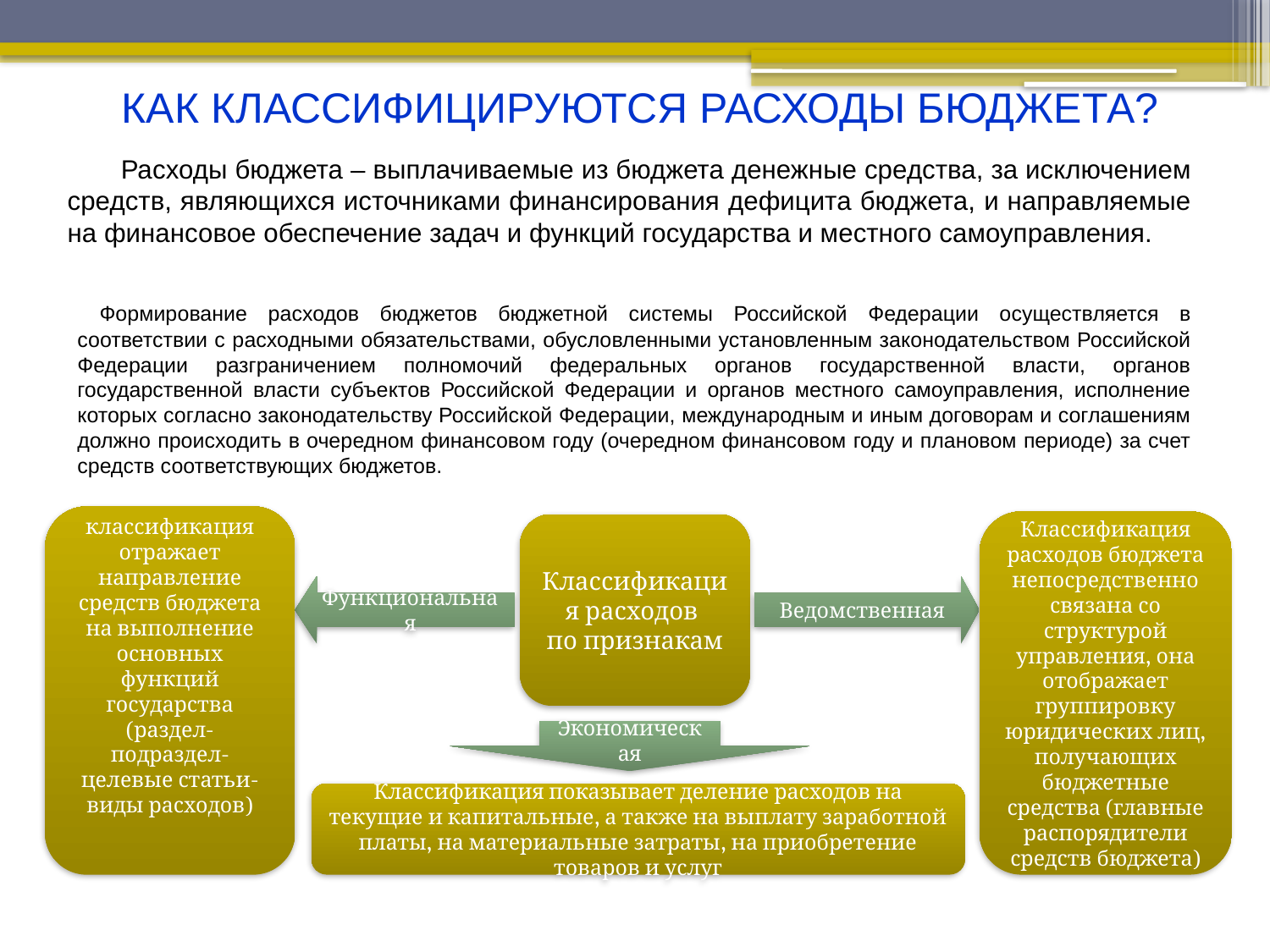

КАК КЛАССИФИЦИРУЮТСЯ РАСХОДЫ БЮДЖЕТА?
       Расходы бюджета – выплачиваемые из бюджета денежные средства, за исключением средств, являющихся источниками финансирования дефицита бюджета, и направляемые на финансовое обеспечение задач и функций государства и местного самоуправления.
 Формирование расходов бюджетов бюджетной системы Российской Федерации осуществляется в соответствии с расходными обязательствами, обусловленными установленным законодательством Российской Федерации разграничением полномочий федеральных органов государственной власти, органов государственной власти субъектов Российской Федерации и органов местного самоуправления, исполнение которых согласно законодательству Российской Федерации, международным и иным договорам и соглашениям должно происходить в очередном финансовом году (очередном финансовом году и плановом периоде) за счет средств соответствующих бюджетов.

классификация отражает направление средств бюджета на выполнение основных функций государства (раздел-подраздел-целевые статьи-виды расходов)

Классификация расходов бюджета непосредственно связана со структурой управления, она отображает группировку юридических лиц, получающих бюджетные средства (главные распорядители средств бюджета)
Классификация расходов
по признакам
Функциональная
Ведомственная
Экономическая
Классификация показывает деление расходов на текущие и капитальные, а также на выплату заработной платы, на материальные затраты, на приобретение товаров и услуг